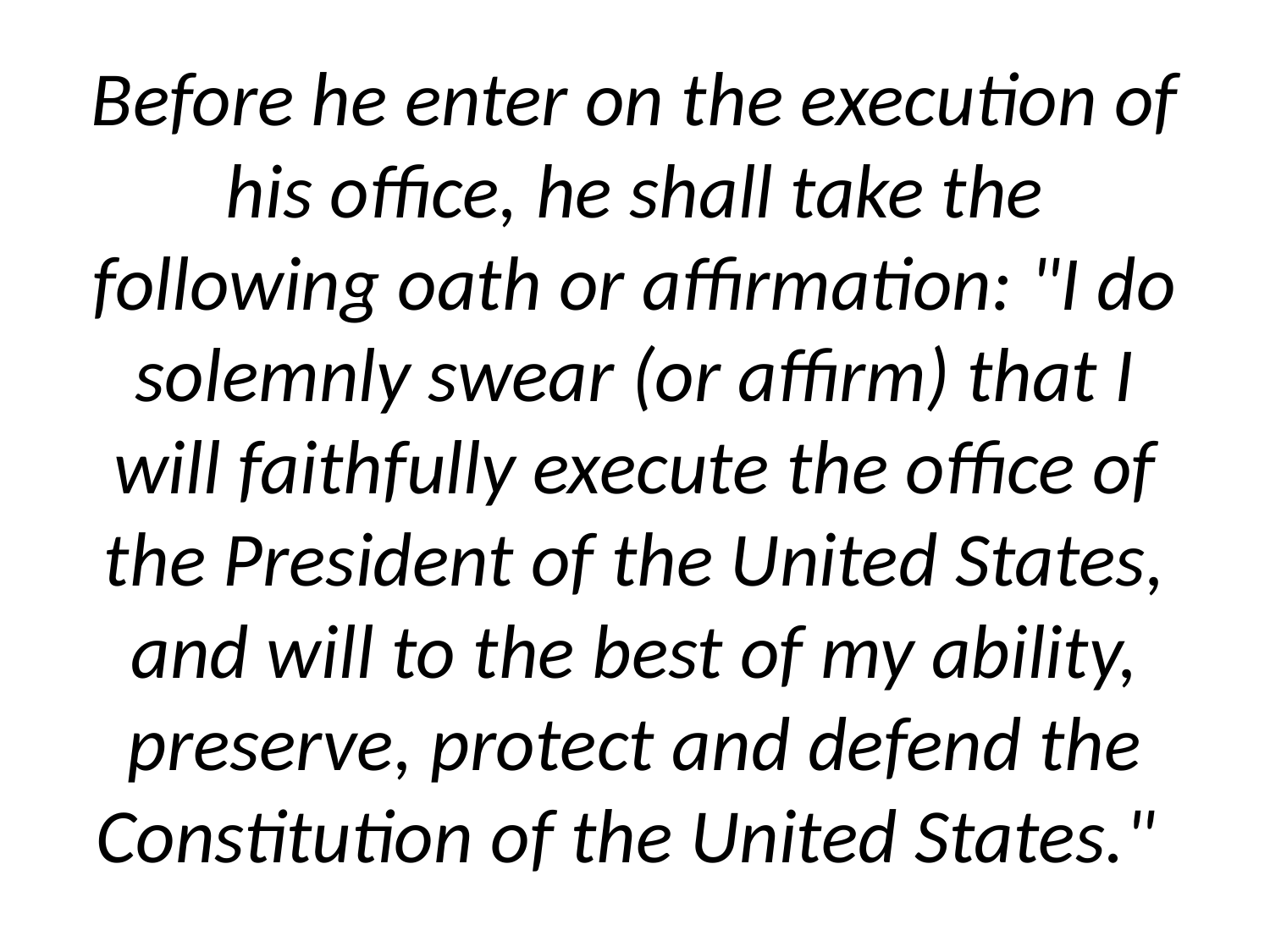

# Before he enter on the execution of his office, he shall take the following oath or affirmation: "I do solemnly swear (or affirm) that I will faithfully execute the office of the President of the United States, and will to the best of my ability, preserve, protect and defend the Constitution of the United States."